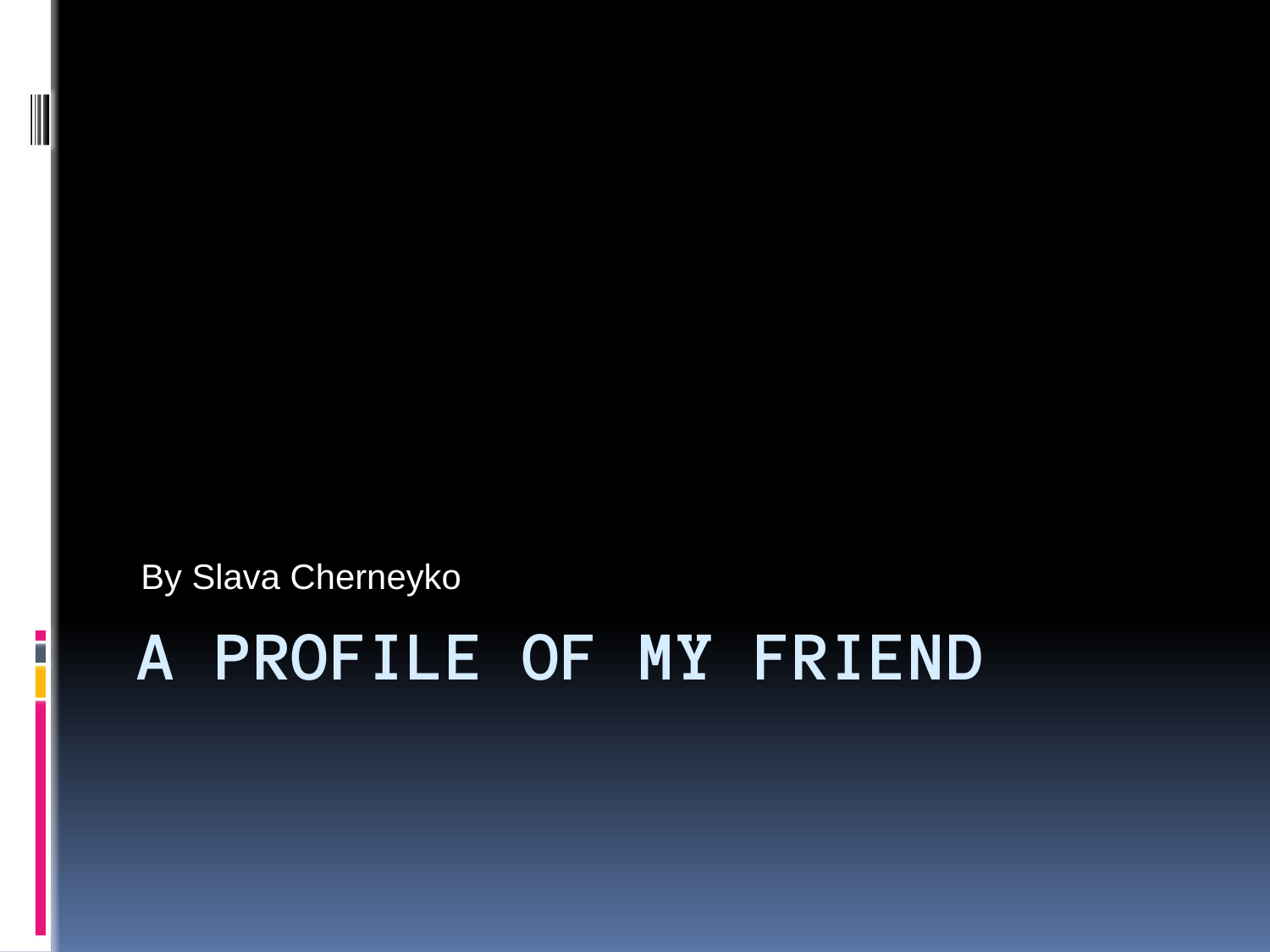

By Slava Cherneyko
# A profile of my friend